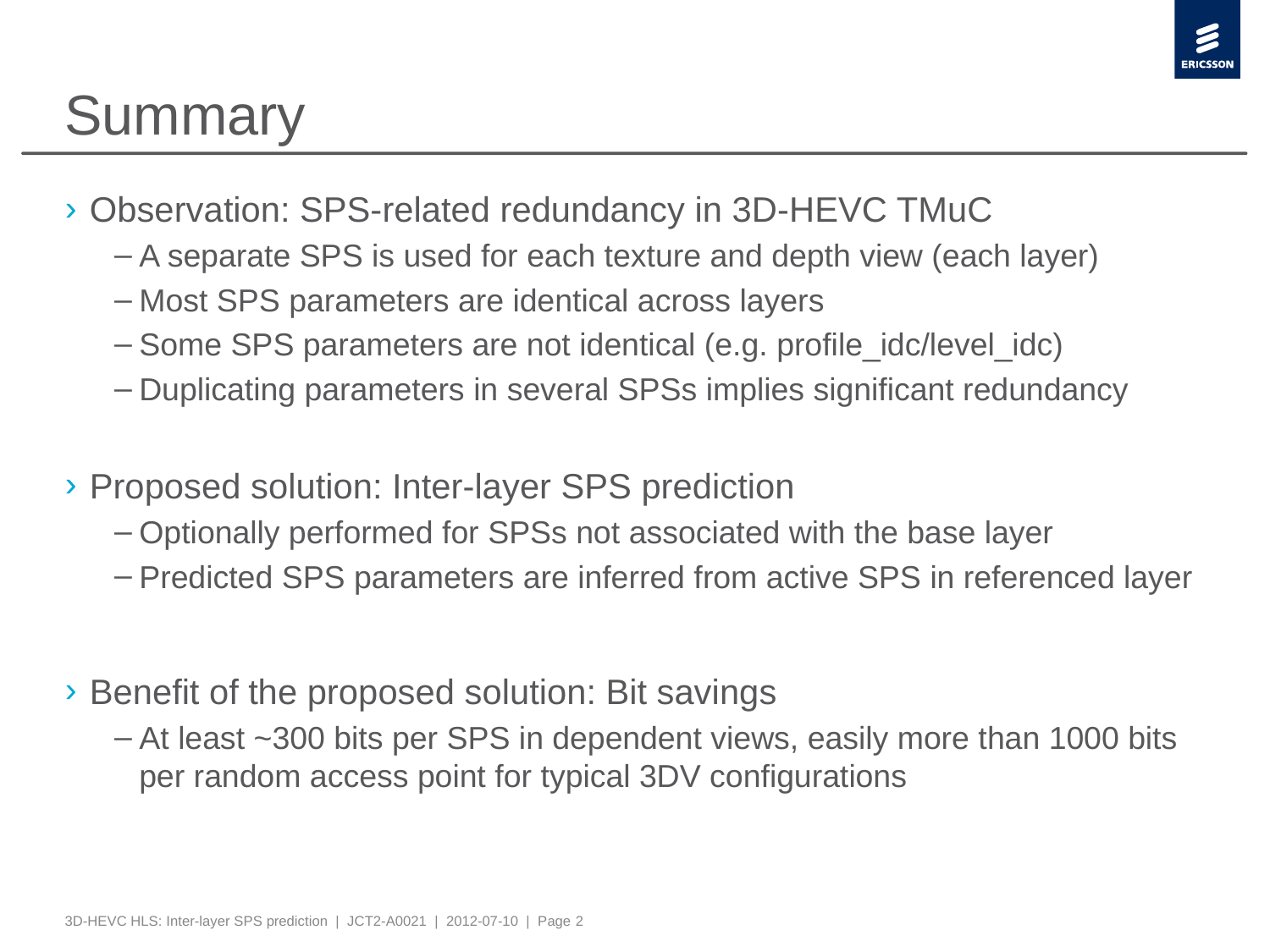

# Summary
Observation: SPS-related redundancy in 3D-HEVC TMuC
A separate SPS is used for each texture and depth view (each layer)
Most SPS parameters are identical across layers
Some SPS parameters are not identical (e.g. profile_idc/level_idc)
Duplicating parameters in several SPSs implies significant redundancy

Proposed solution: Inter-layer SPS prediction
Optionally performed for SPSs not associated with the base layer
Predicted SPS parameters are inferred from active SPS in referenced layer

Benefit of the proposed solution: Bit savings
At least ~300 bits per SPS in dependent views, easily more than 1000 bits per random access point for typical 3DV configurations